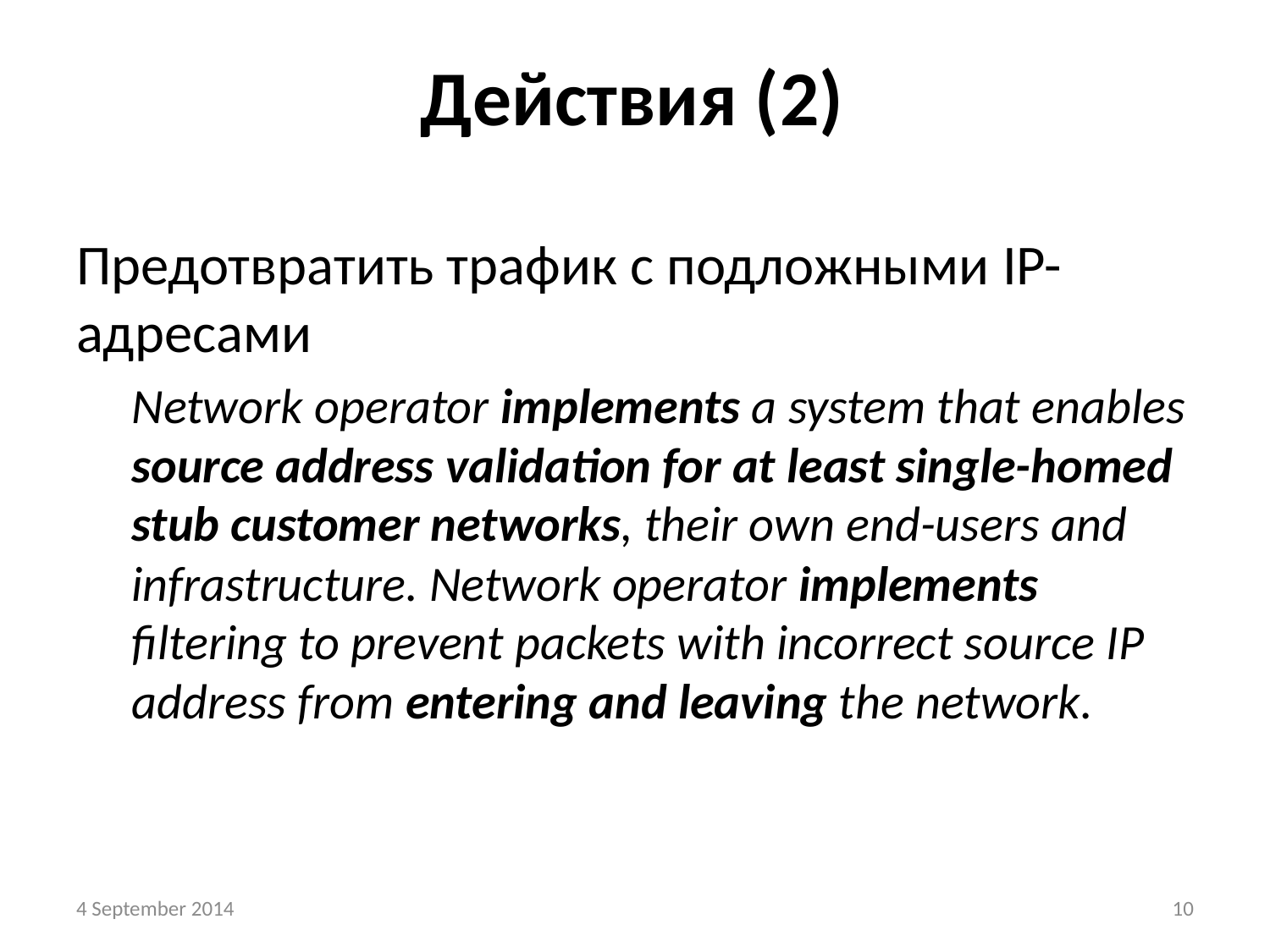

# Действия (2)
Предотвратить трафик с подложными IP-адресами
Network operator implements a system that enables source address validation for at least single-homed stub customer networks, their own end-users and infrastructure. Network operator implements filtering to prevent packets with incorrect source IP address from entering and leaving the network.
4 September 2014
10